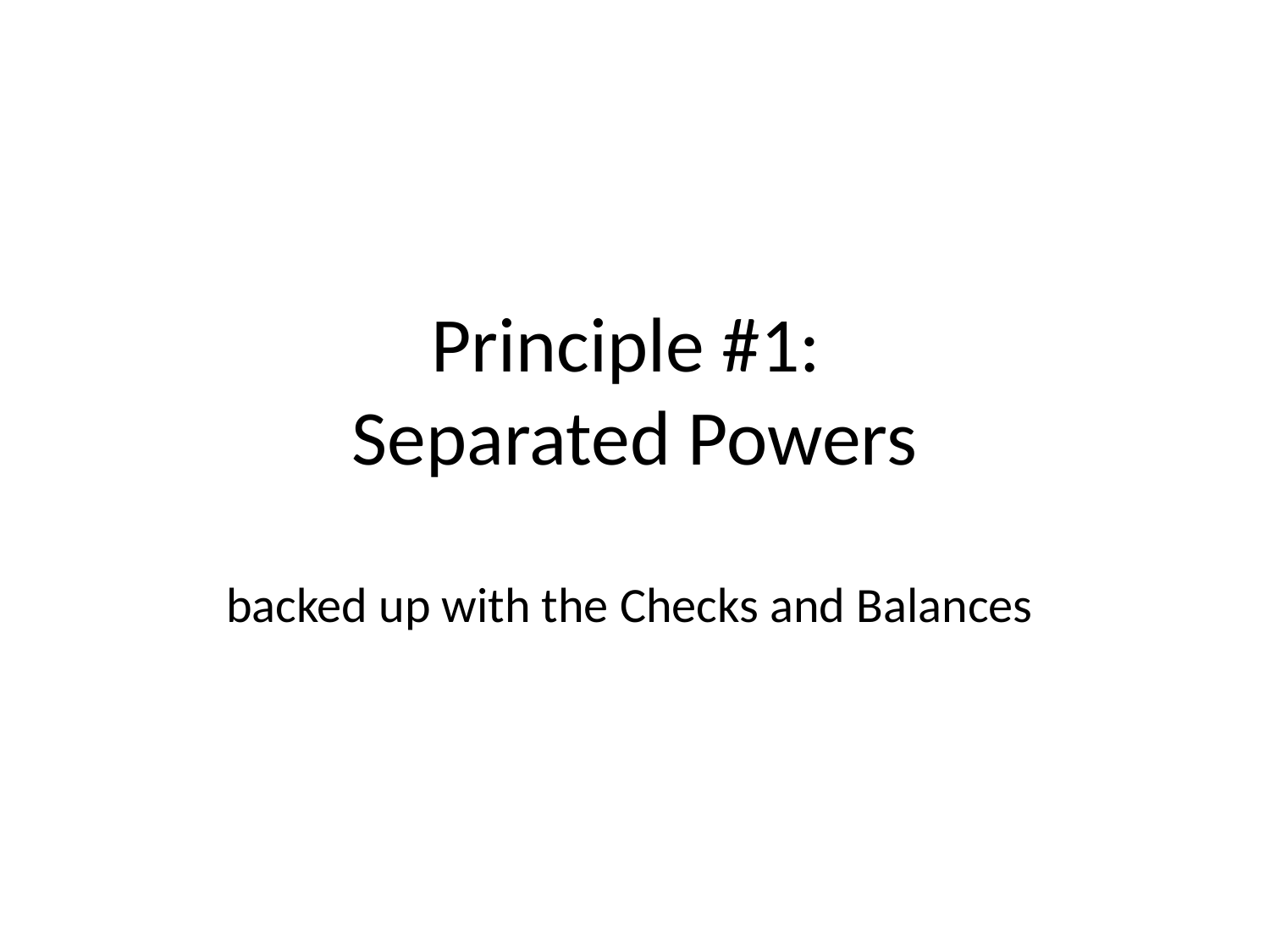

# Principle #1: Separated Powers backed up with the Checks and Balances